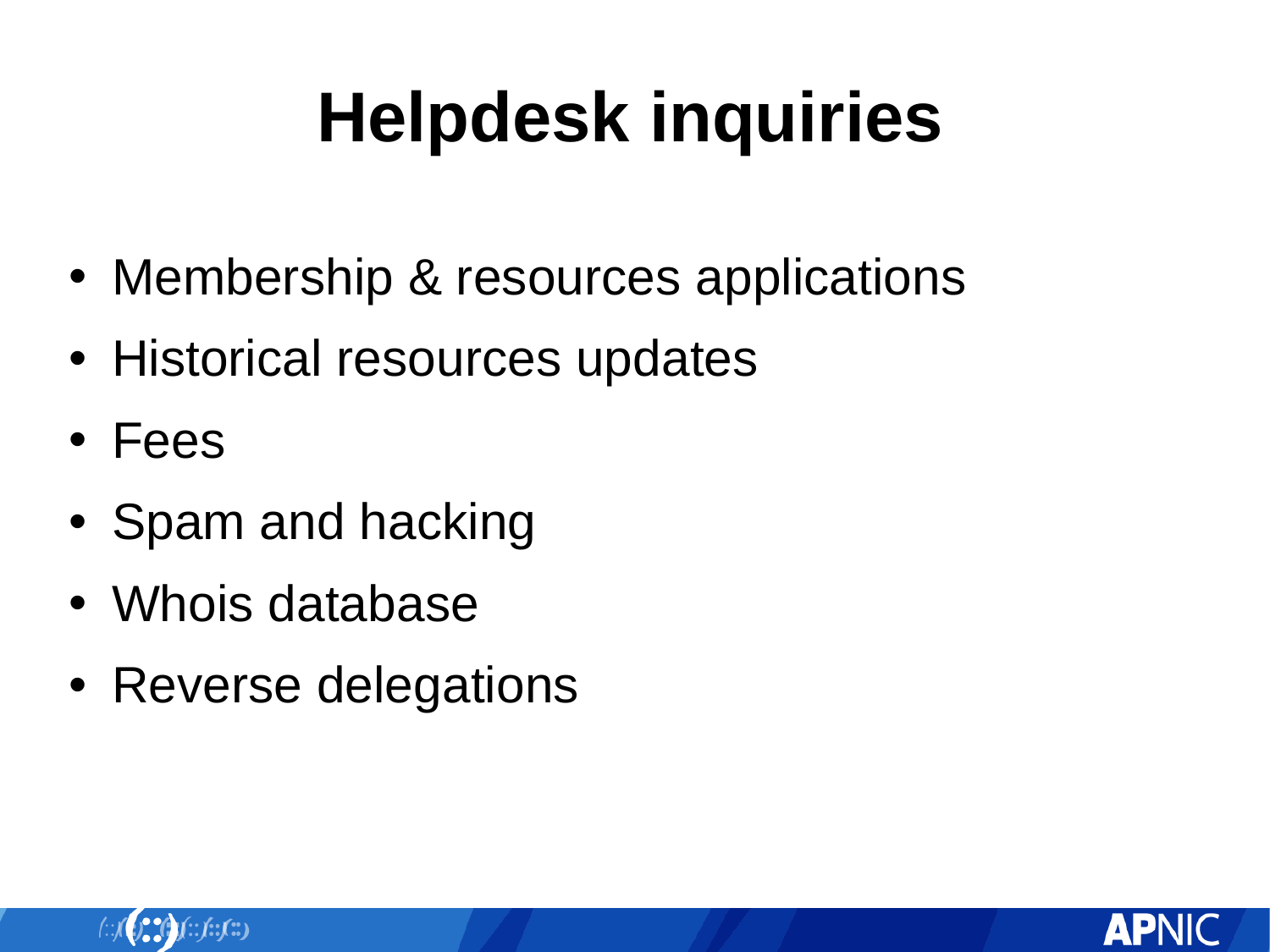

# Helpdesk inquiries
Membership & resources applications
Historical resources updates
Fees
Spam and hacking
Whois database
Reverse delegations